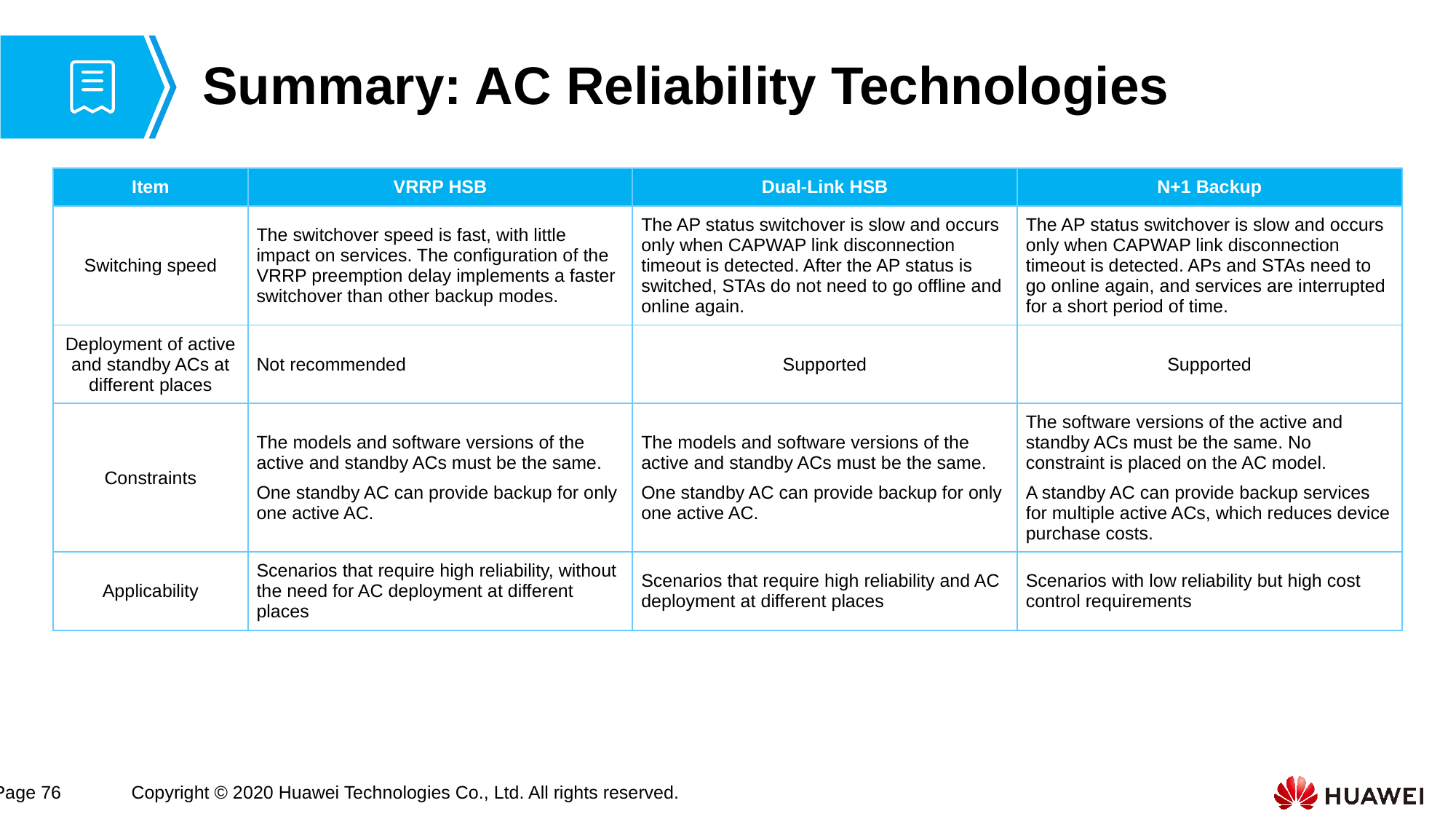

# Summary: AC Reliability Technologies
| Item | VRRP HSB | Dual-Link HSB | N+1 Backup |
| --- | --- | --- | --- |
| Switching speed | The switchover speed is fast, with little impact on services. The configuration of the VRRP preemption delay implements a faster switchover than other backup modes. | The AP status switchover is slow and occurs only when CAPWAP link disconnection timeout is detected. After the AP status is switched, STAs do not need to go offline and online again. | The AP status switchover is slow and occurs only when CAPWAP link disconnection timeout is detected. APs and STAs need to go online again, and services are interrupted for a short period of time. |
| Deployment of active and standby ACs at different places | Not recommended | Supported | Supported |
| Constraints | The models and software versions of the active and standby ACs must be the same. One standby AC can provide backup for only one active AC. | The models and software versions of the active and standby ACs must be the same. One standby AC can provide backup for only one active AC. | The software versions of the active and standby ACs must be the same. No constraint is placed on the AC model. A standby AC can provide backup services for multiple active ACs, which reduces device purchase costs. |
| Applicability | Scenarios that require high reliability, without the need for AC deployment at different places | Scenarios that require high reliability and AC deployment at different places | Scenarios with low reliability but high cost control requirements |